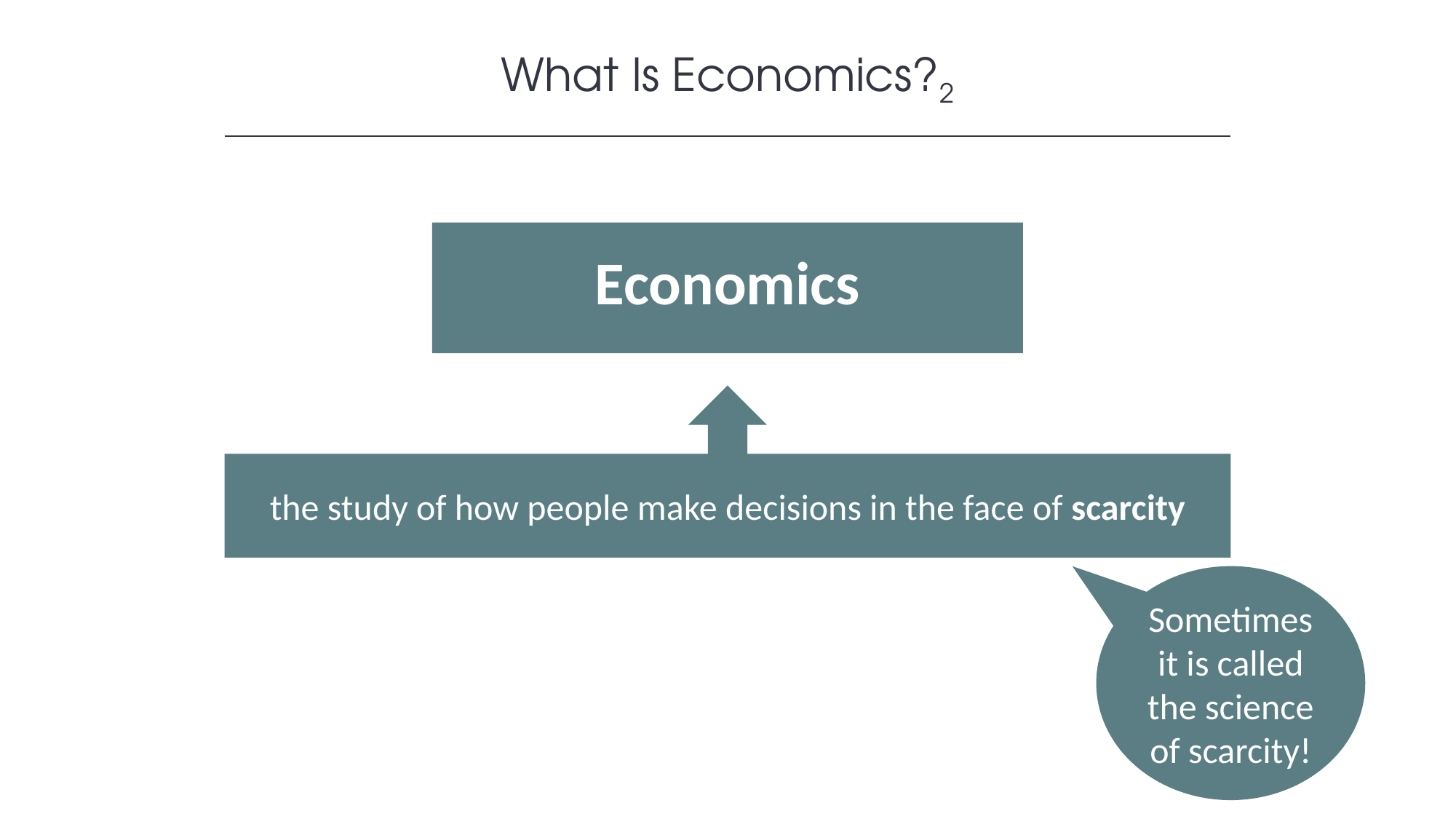

What Is Economics?2

Economics

the study of how people make decisions in the face of scarcity
Sometimes it is called the science of scarcity!